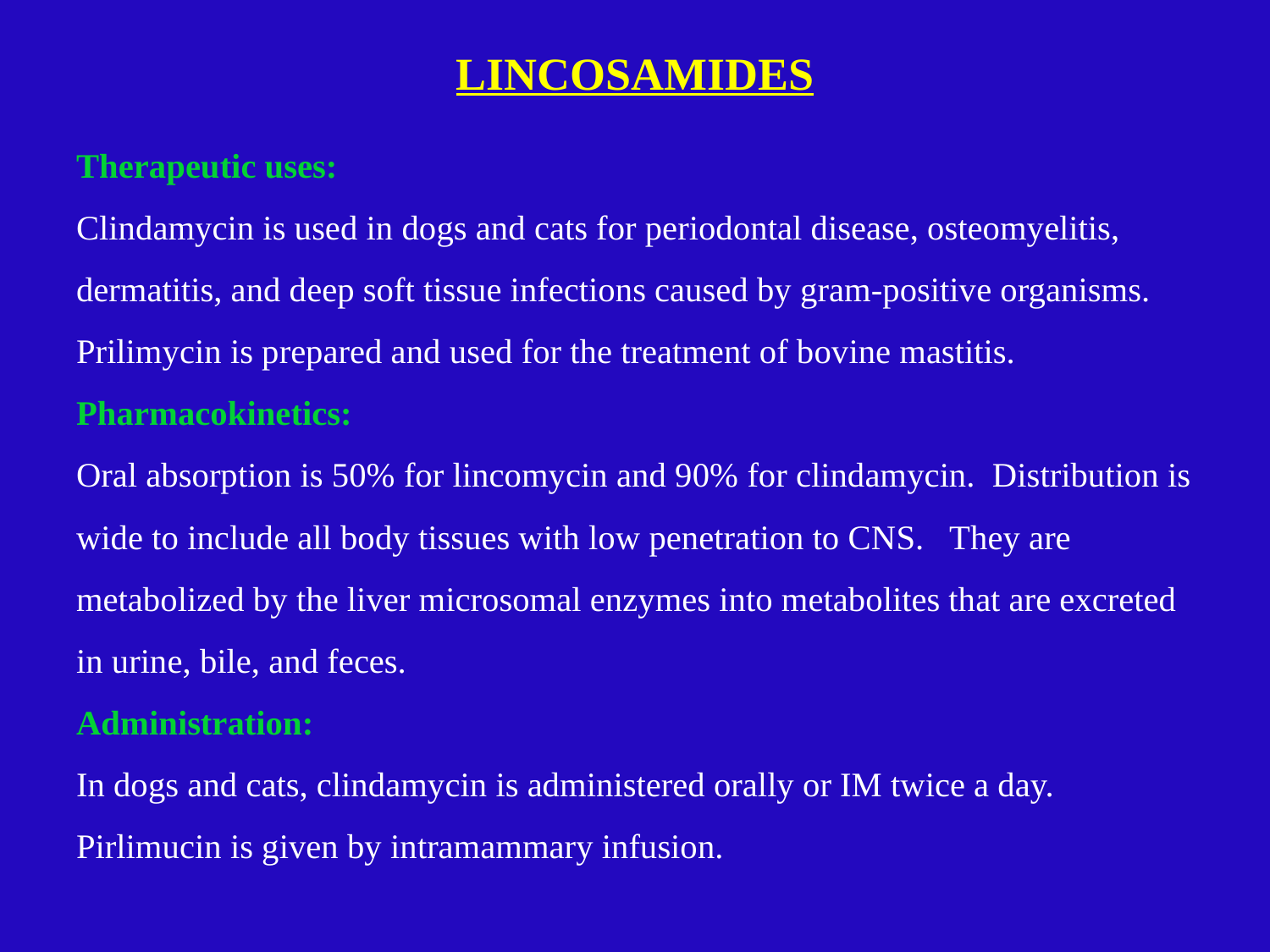

# LINCOSAMIDES
Therapeutic uses:
Clindamycin is used in dogs and cats for periodontal disease, osteomyelitis, dermatitis, and deep soft tissue infections caused by gram-positive organisms.  Prilimycin is prepared and used for the treatment of bovine mastitis.
Pharmacokinetics:
Oral absorption is 50% for lincomycin and 90% for clindamycin.  Distribution is wide to include all body tissues with low penetration to CNS.   They are metabolized by the liver microsomal enzymes into metabolites that are excreted in urine, bile, and feces.
Administration:
In dogs and cats, clindamycin is administered orally or IM twice a day.  Pirlimucin is given by intramammary infusion.